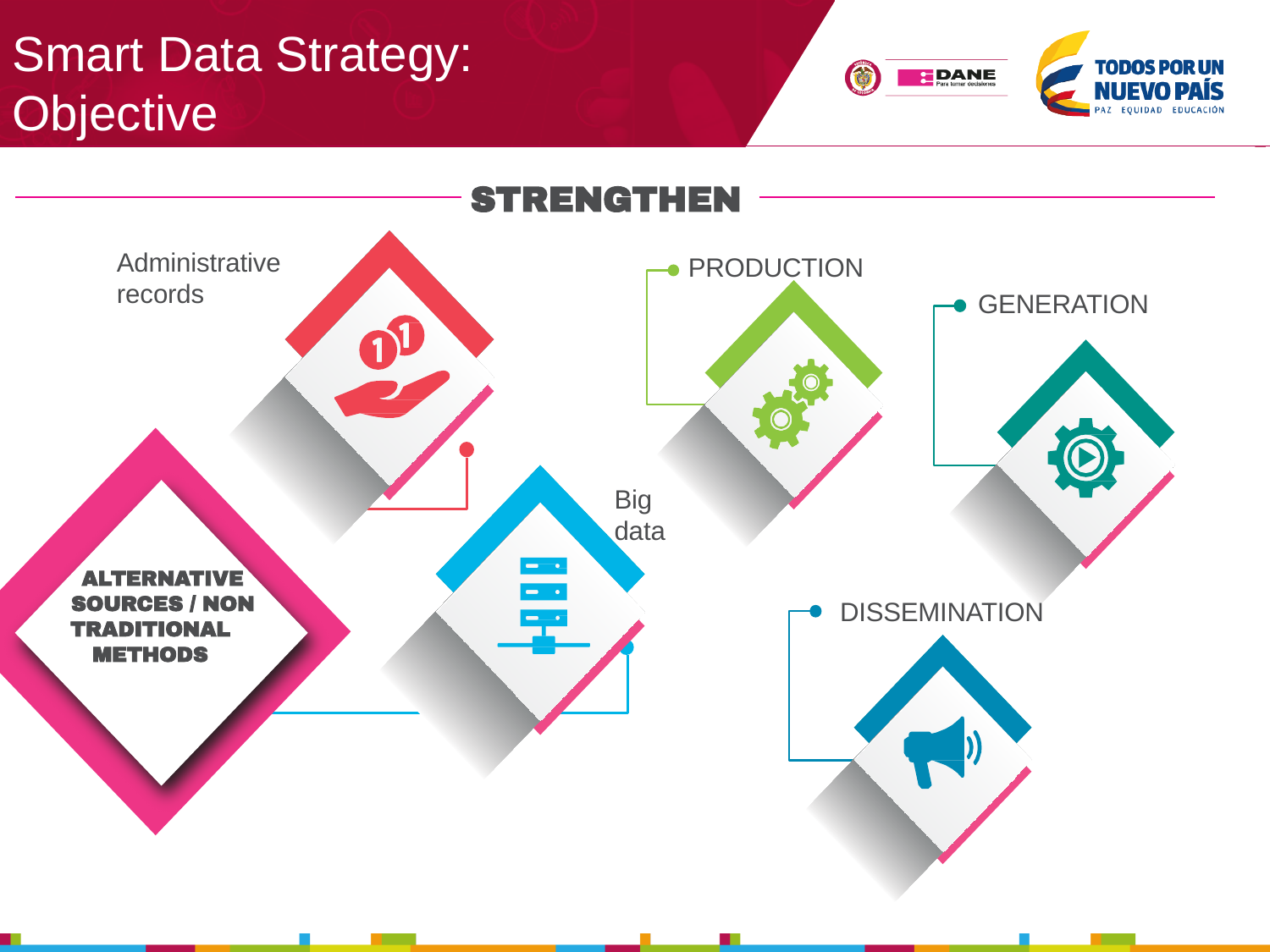

Smart Data Strategy:
Objective
STRENGTHEN

Administrative records
PRODUCTION

GENERATION

Big data

ALTERNATIVE
SOURCES / NON TRADITIONAL METHODS

DISSEMINATION